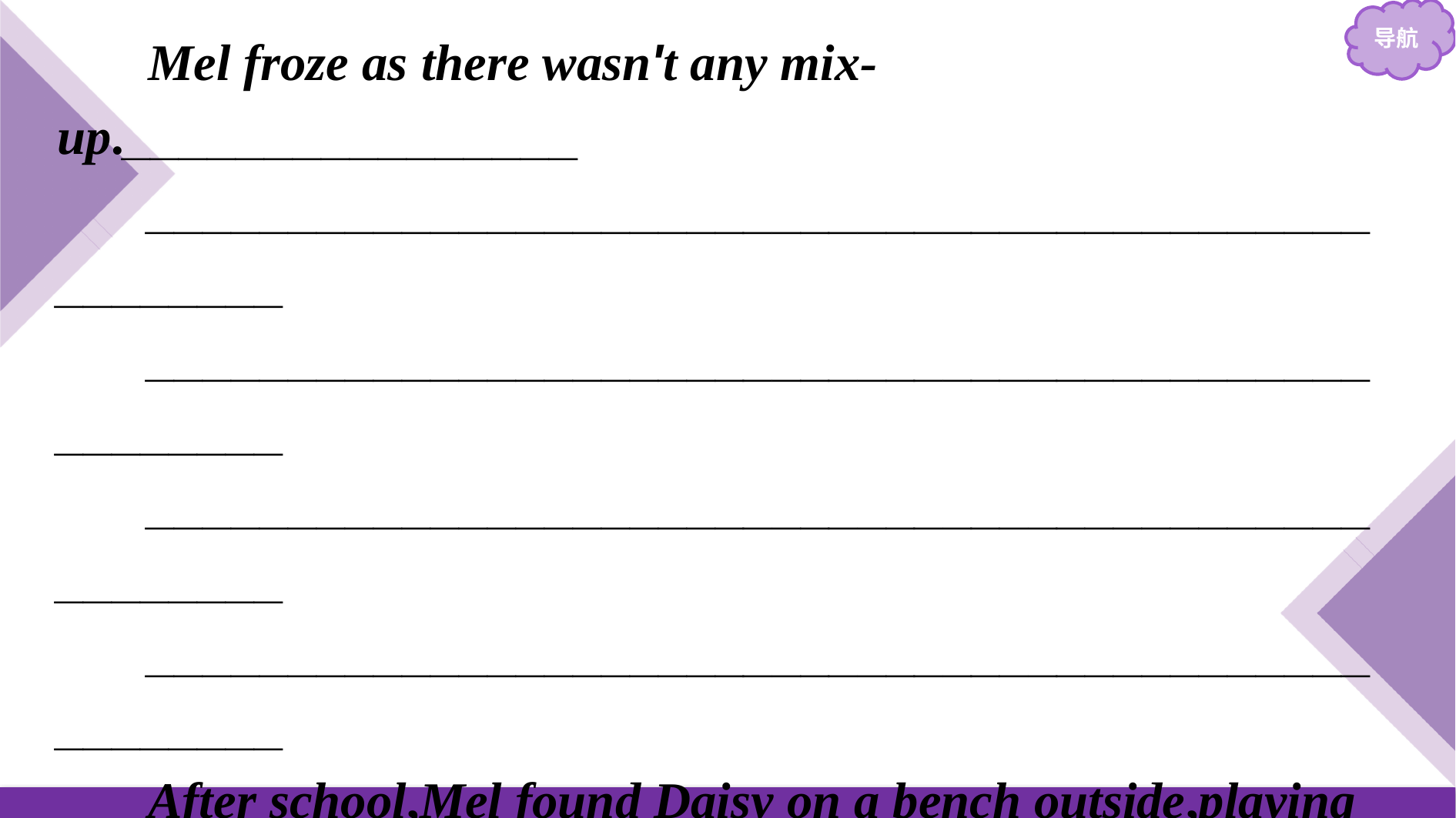

Mel froze as there wasn't any mix-up.________________
___________________________________________________
___________________________________________________
___________________________________________________
___________________________________________________
After school,Mel found Daisy on a bench outside,playing the violin. __________________________________________
___________________________________________________
___________________________________________________
___________________________________________________